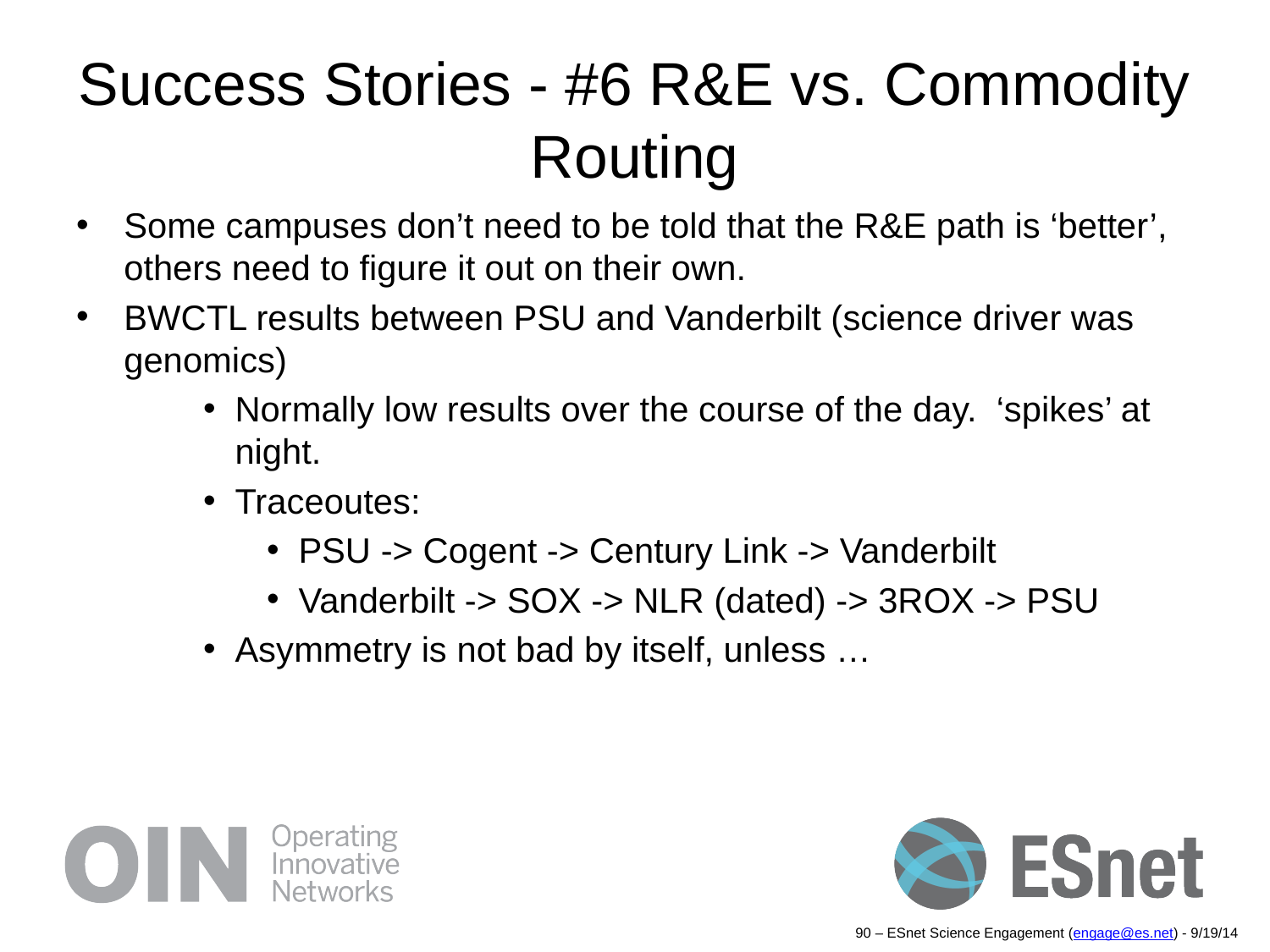

# Success Stories - #6 R&E vs. Commodity Routing
Some campuses don’t need to be told that the R&E path is ‘better’, others need to figure it out on their own.
BWCTL results between PSU and Vanderbilt (science driver was genomics)
Normally low results over the course of the day.  ‘spikes’ at night.
Traceoutes:
PSU -> Cogent -> Century Link -> Vanderbilt
Vanderbilt -> SOX -> NLR (dated) -> 3ROX -> PSU
Asymmetry is not bad by itself, unless …
90 – ESnet Science Engagement (engage@es.net) - 9/19/14